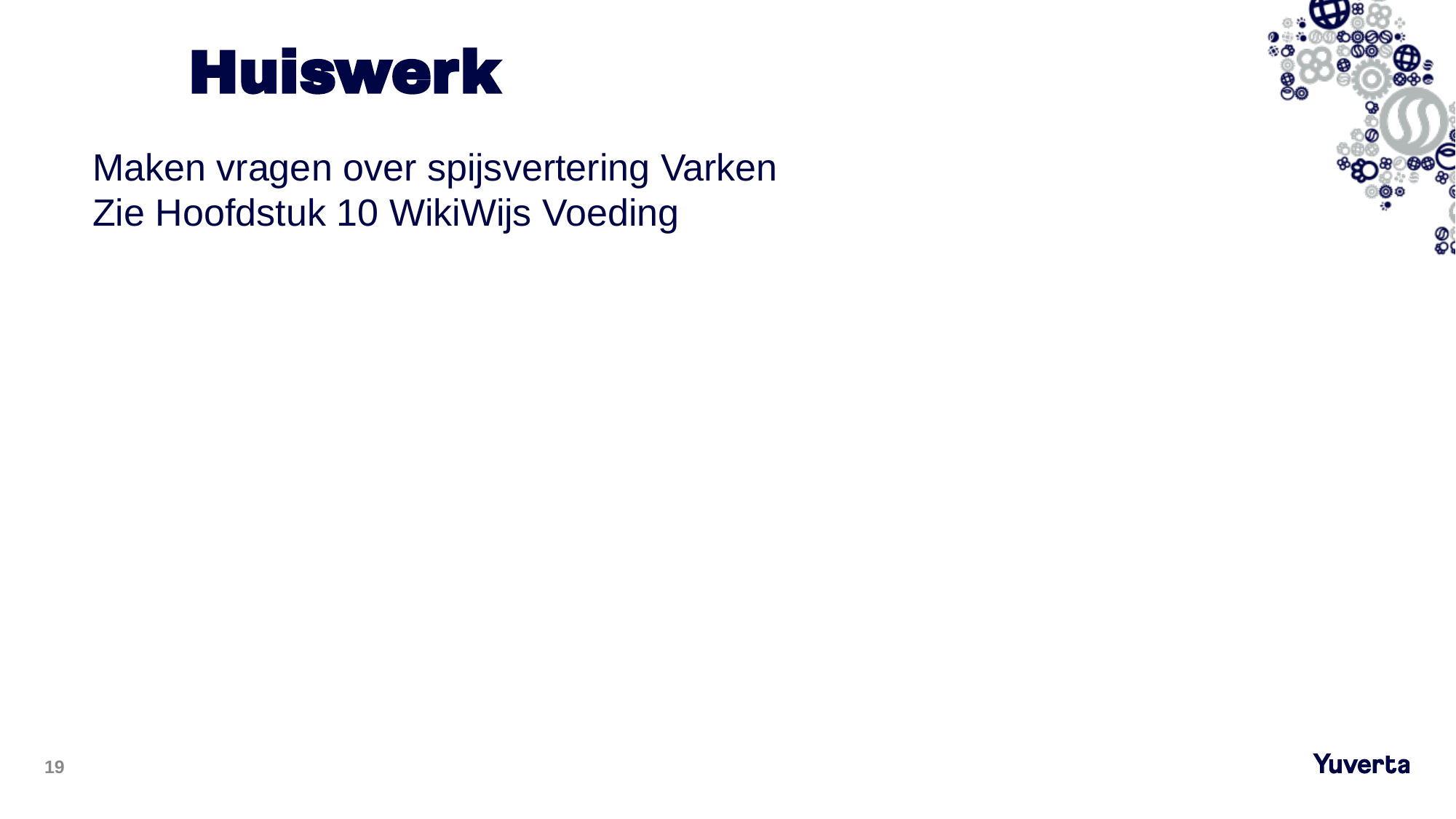

# Huiswerk
Maken vragen over spijsvertering Varken
Zie Hoofdstuk 10 WikiWijs Voeding

19